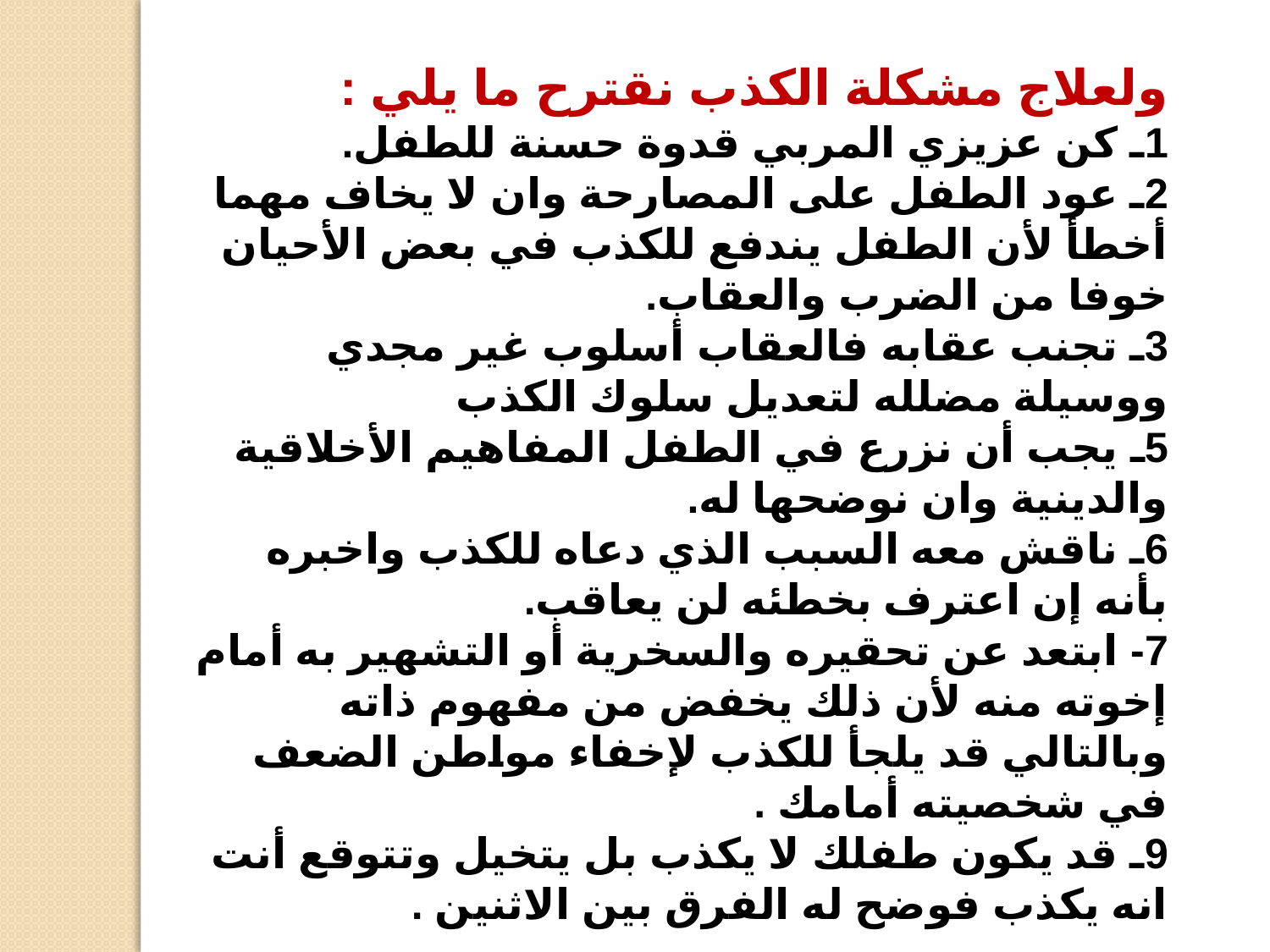

ولعلاج مشكلة الكذب نقترح ما يلي :
1ـ كن عزيزي المربي قدوة حسنة للطفل.
2ـ عود الطفل على المصارحة وان لا يخاف مهما أخطأ لأن الطفل يندفع للكذب في بعض الأحيان خوفا من الضرب والعقاب.
3ـ تجنب عقابه فالعقاب أسلوب غير مجدي ووسيلة مضلله لتعديل سلوك الكذب
5ـ يجب أن نزرع في الطفل المفاهيم الأخلاقية والدينية وان نوضحها له.
6ـ ناقش معه السبب الذي دعاه للكذب واخبره بأنه إن اعترف بخطئه لن يعاقب.
7- ابتعد عن تحقيره والسخرية أو التشهير به أمام إخوته منه لأن ذلك يخفض من مفهوم ذاته وبالتالي قد يلجأ للكذب لإخفاء مواطن الضعف في شخصيته أمامك .
9ـ قد يكون طفلك لا يكذب بل يتخيل وتتوقع أنت انه يكذب فوضح له الفرق بين الاثنين .